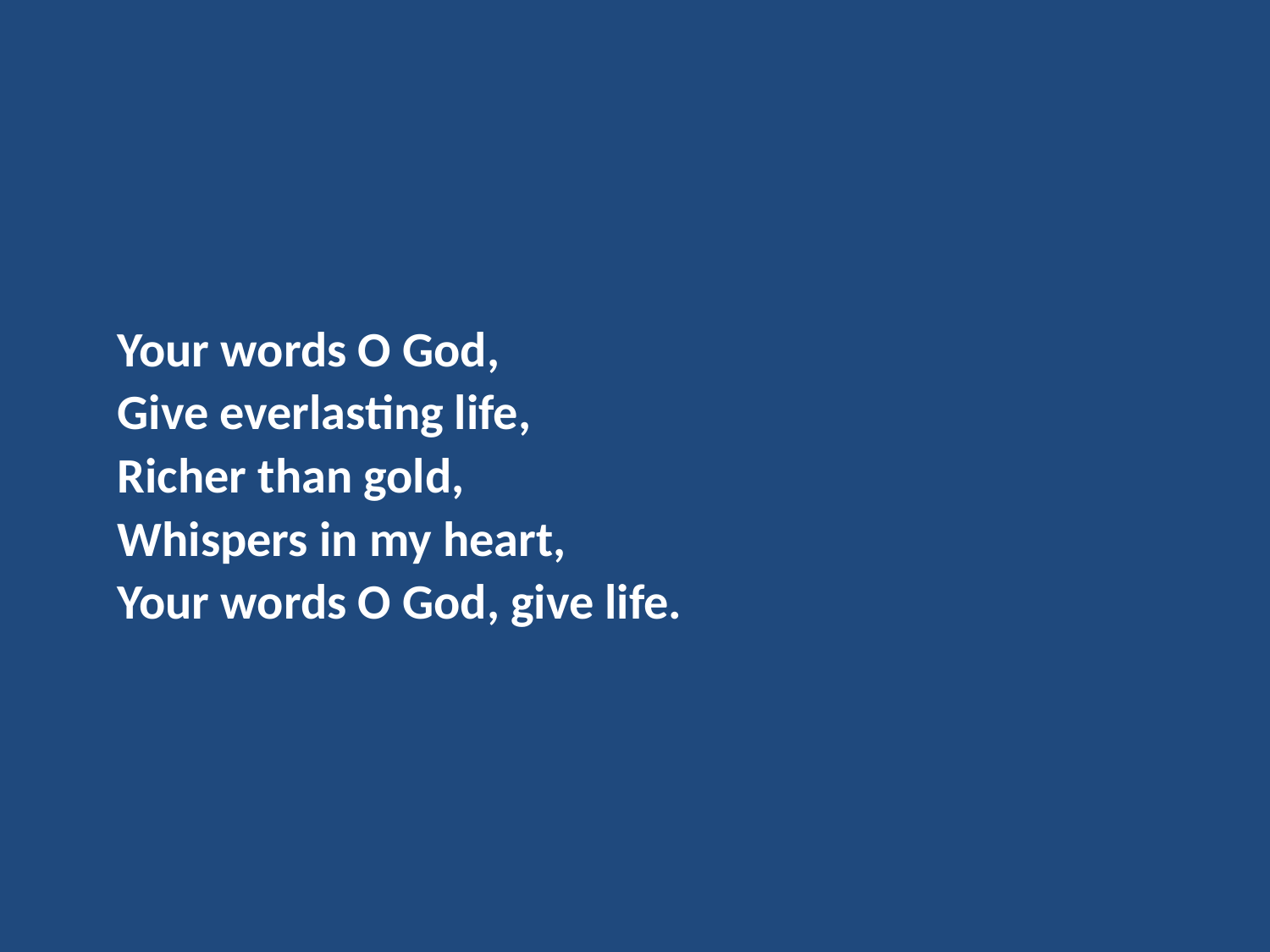

Your words O God,
Give everlasting life,
Richer than gold,
Whispers in my heart,
Your words O God, give life.